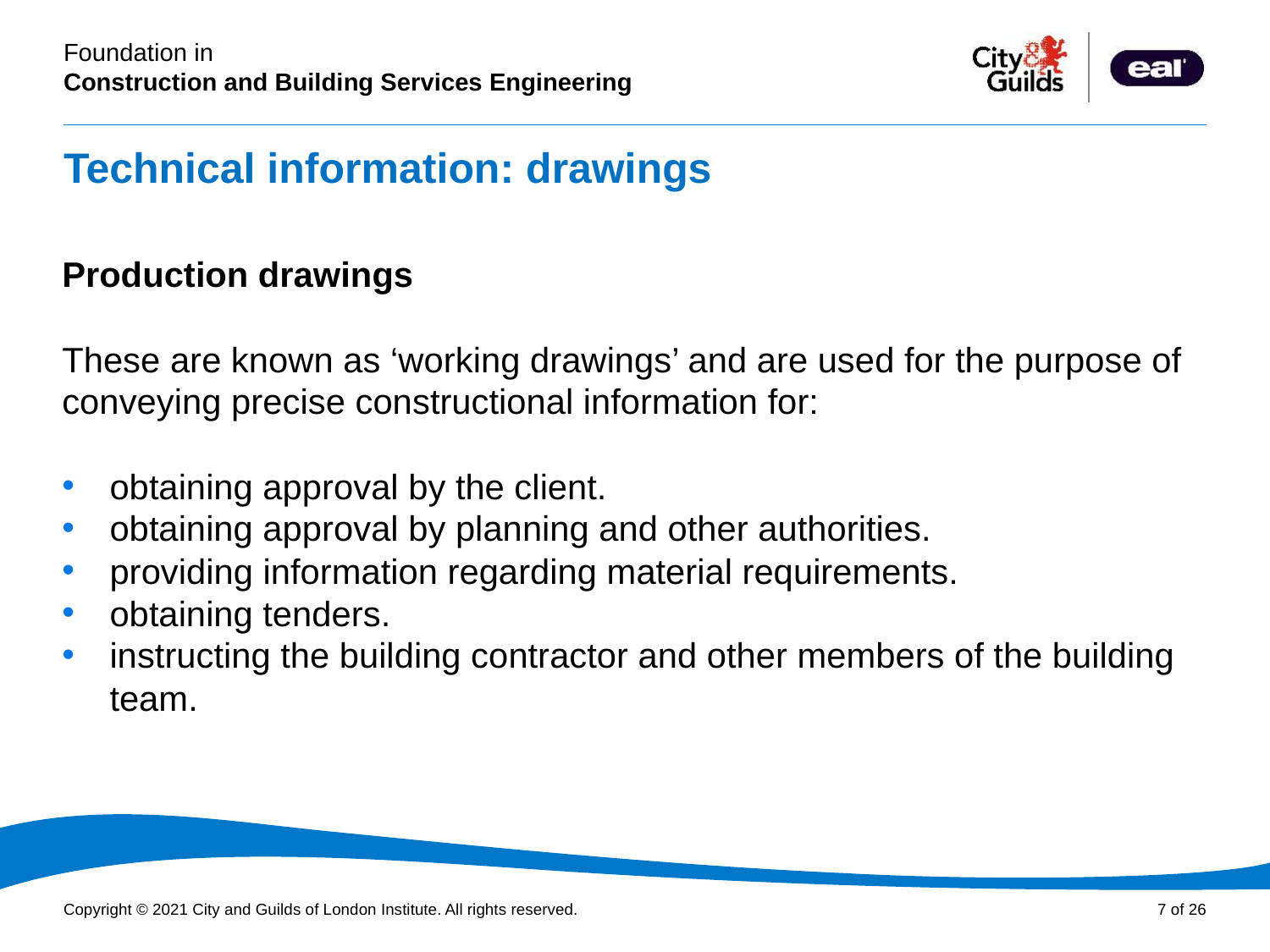

# Technical information: drawings

PowerPoint presentation
Production drawings

These are known as ‘working drawings’ and are used for the purpose of conveying precise constructional information for:

obtaining approval by the client.
obtaining approval by planning and other authorities.
providing information regarding material requirements.
obtaining tenders.
instructing the building contractor and other members of the building team.